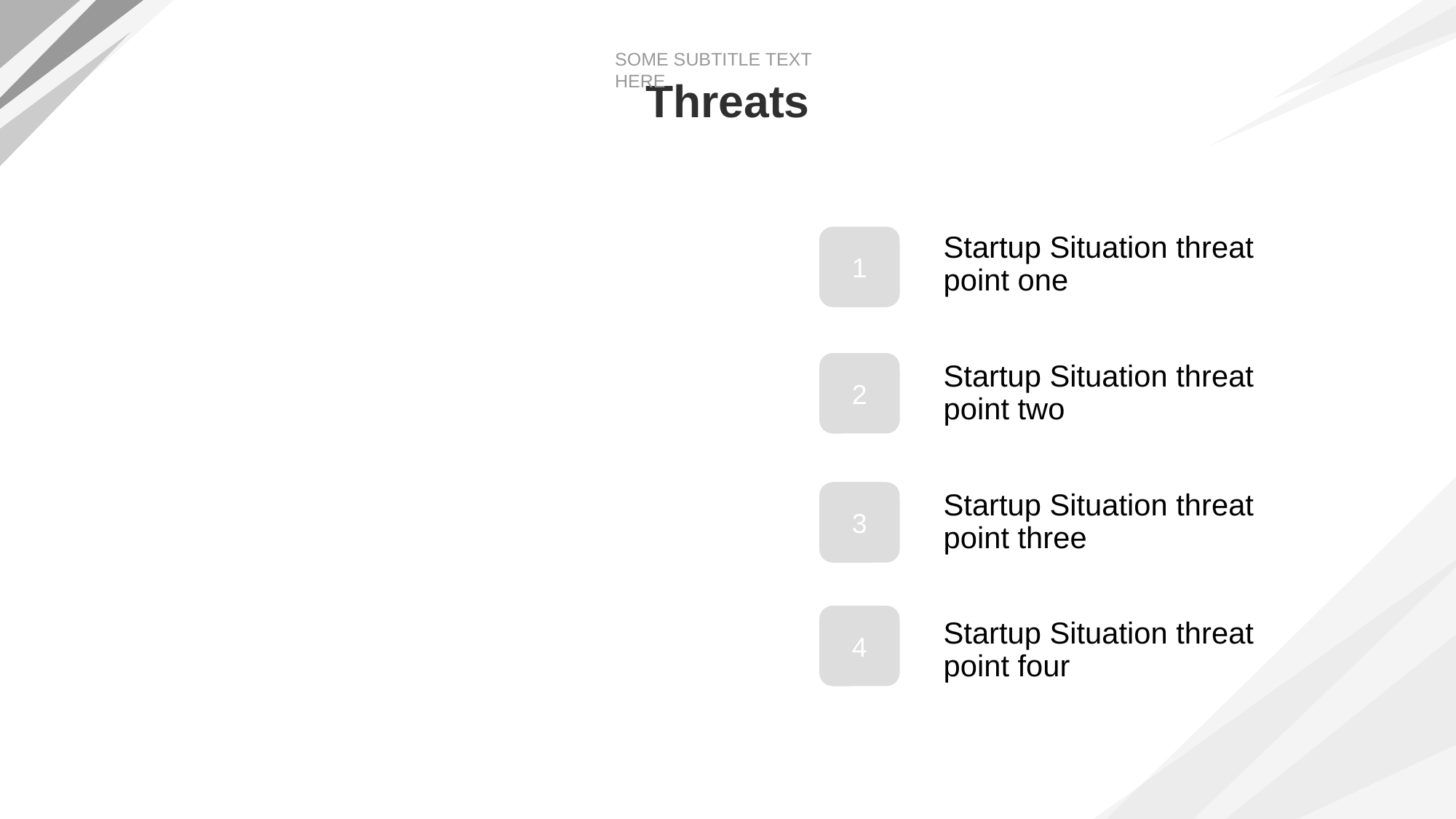

SOME SUBTITLE TEXT HERE
# Threats

1
Startup Situation threat point one

Startup Situation threat point two

Startup Situation threat point three

Startup Situation threat point four
2
3
4